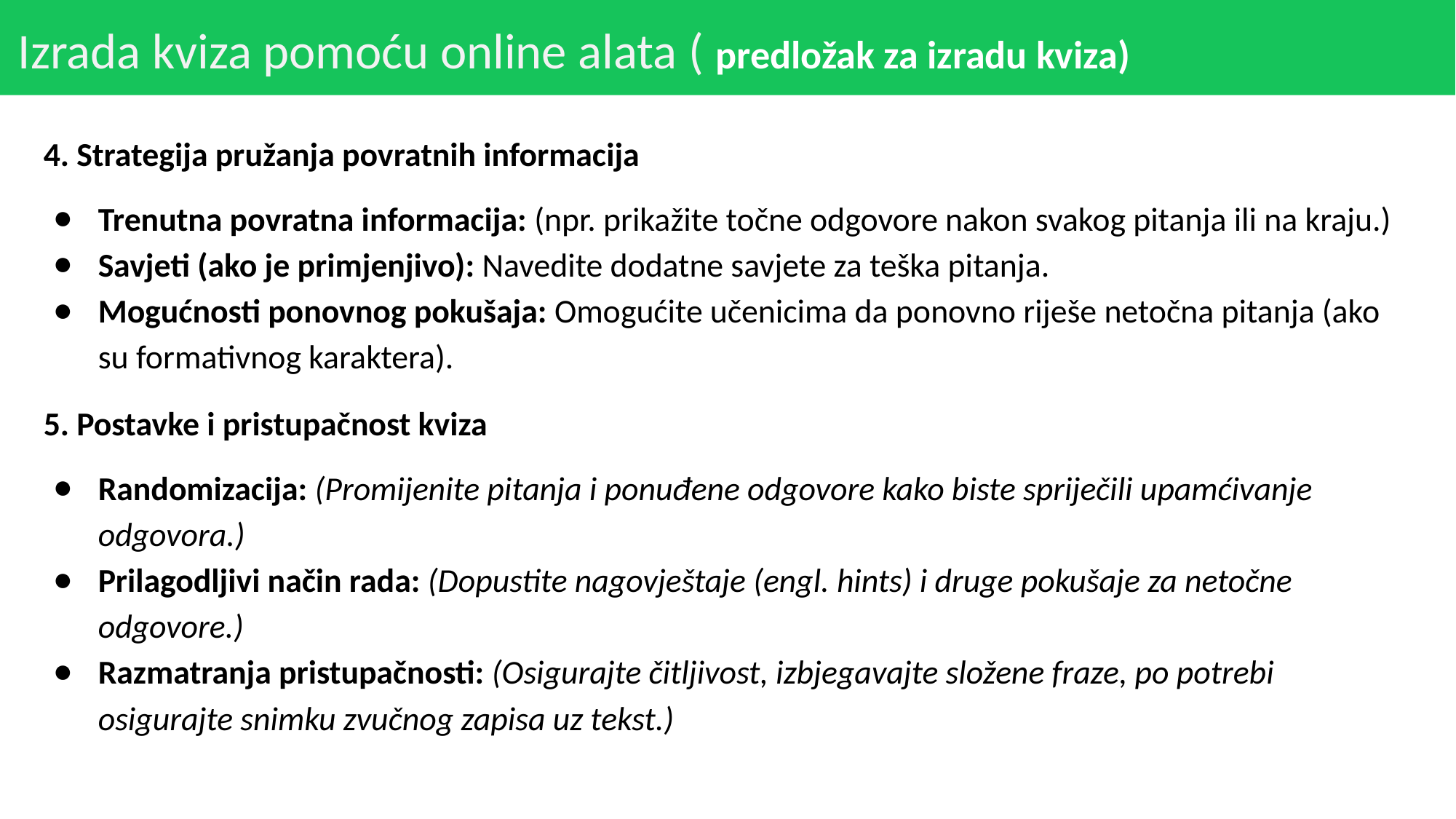

# Izrada kviza pomoću online alata ( predložak za izradu kviza)
4. Strategija pružanja povratnih informacija
Trenutna povratna informacija: (npr. prikažite točne odgovore nakon svakog pitanja ili na kraju.)
Savjeti (ako je primjenjivo): Navedite dodatne savjete za teška pitanja.
Mogućnosti ponovnog pokušaja: Omogućite učenicima da ponovno riješe netočna pitanja (ako su formativnog karaktera).
5. Postavke i pristupačnost kviza
Randomizacija: (Promijenite pitanja i ponuđene odgovore kako biste spriječili upamćivanje odgovora.)
Prilagodljivi način rada: (Dopustite nagovještaje (engl. hints) i druge pokušaje za netočne odgovore.)
Razmatranja pristupačnosti: (Osigurajte čitljivost, izbjegavajte složene fraze, po potrebi osigurajte snimku zvučnog zapisa uz tekst.)